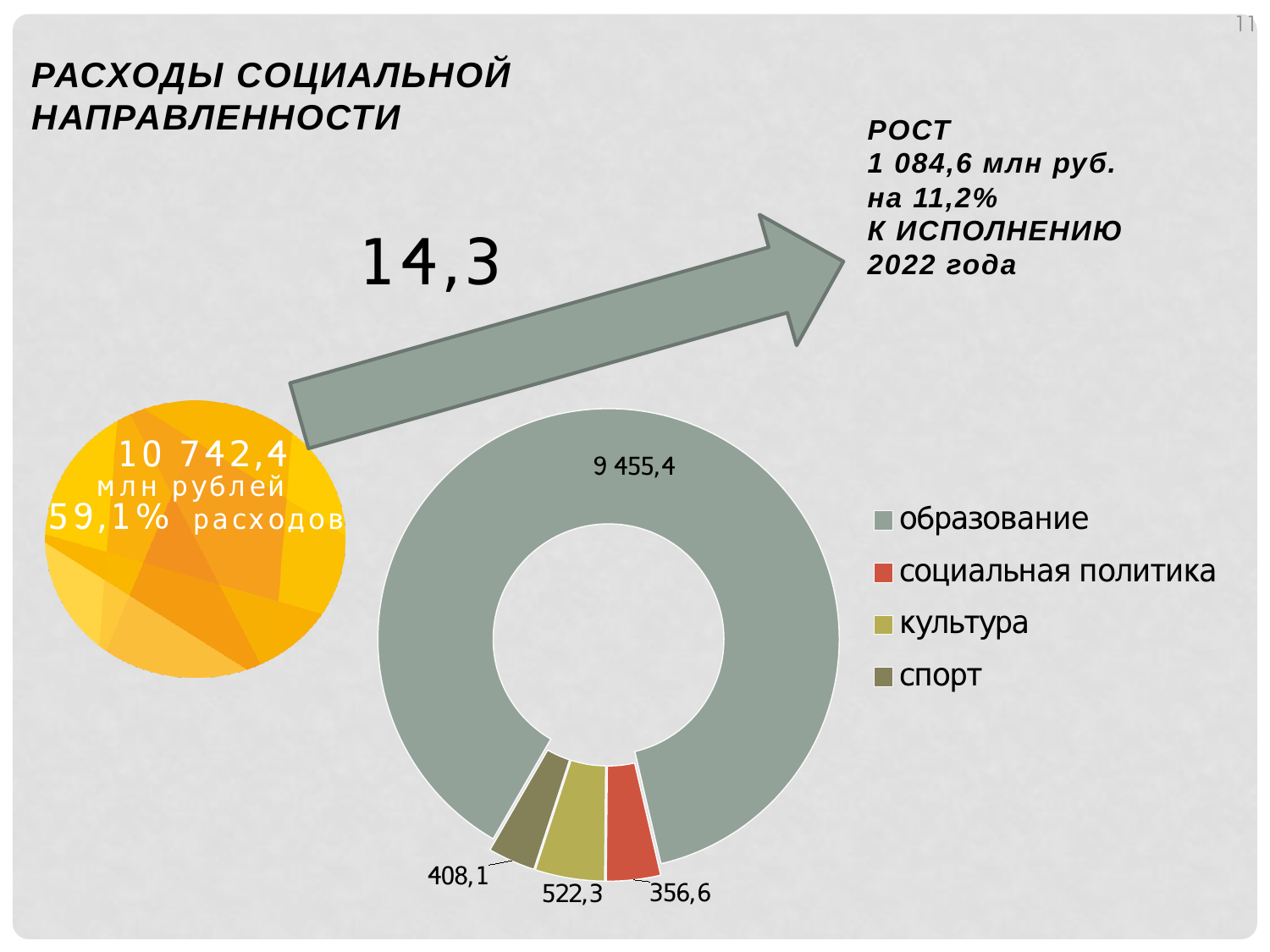

11
РАСХОДЫ СОЦИАЛЬНОЙ НАПРАВЛЕННОСТИ

РОСТ
1 084,6 млн руб.
на 11,2%
К ИСПОЛНЕНИЮ 2022 года
14,3

### Chart

| Category | Столбец1 |
|---|---|
| образование | 9455.4 |
| социальная политика | 408.1 |
| культура | 522.3 |
| спорт | 356.6 |